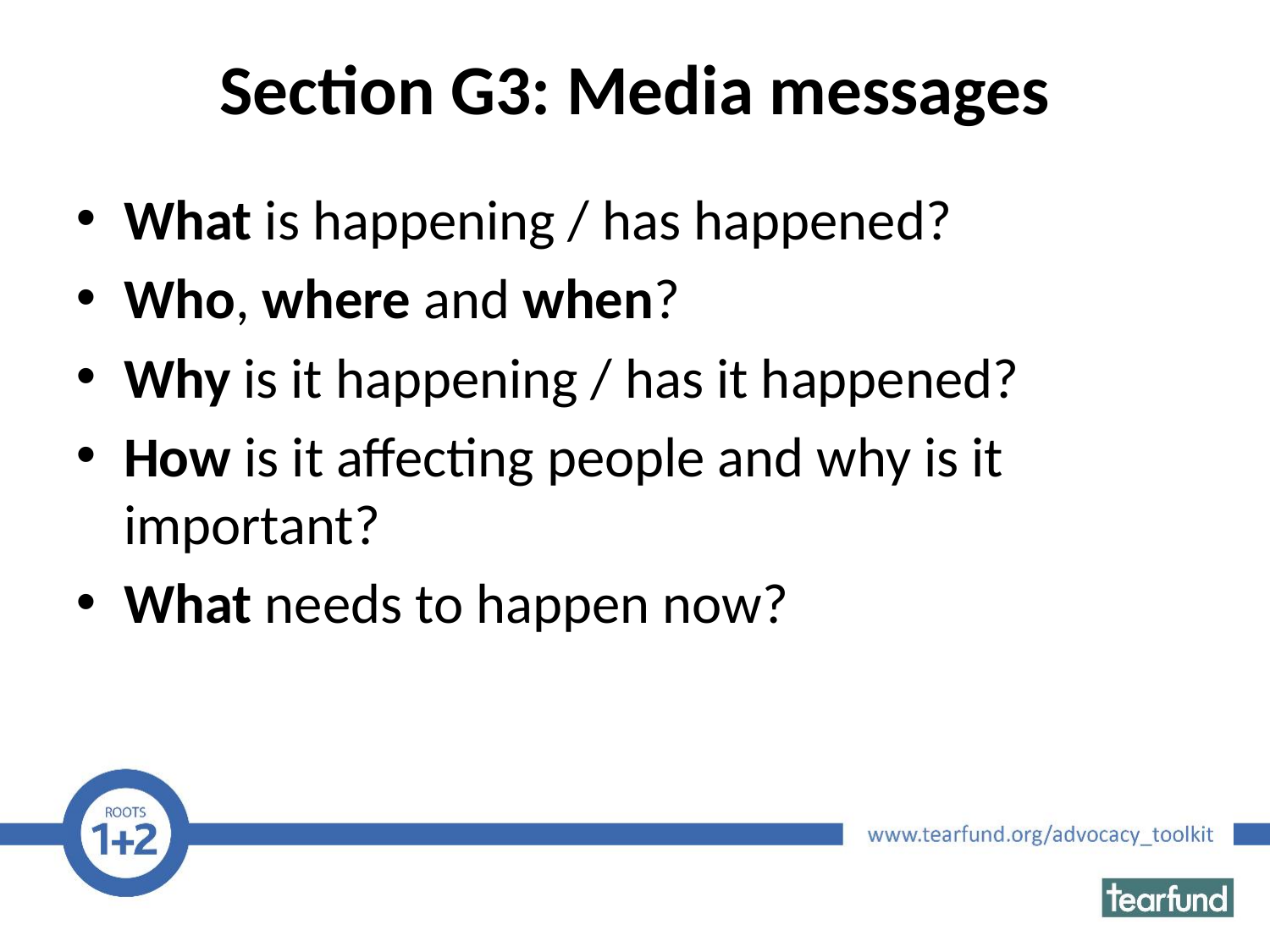

# Section G3: Media messages
What is happening / has happened?
Who, where and when?
Why is it happening / has it happened?
How is it affecting people and why is it important?
What needs to happen now?